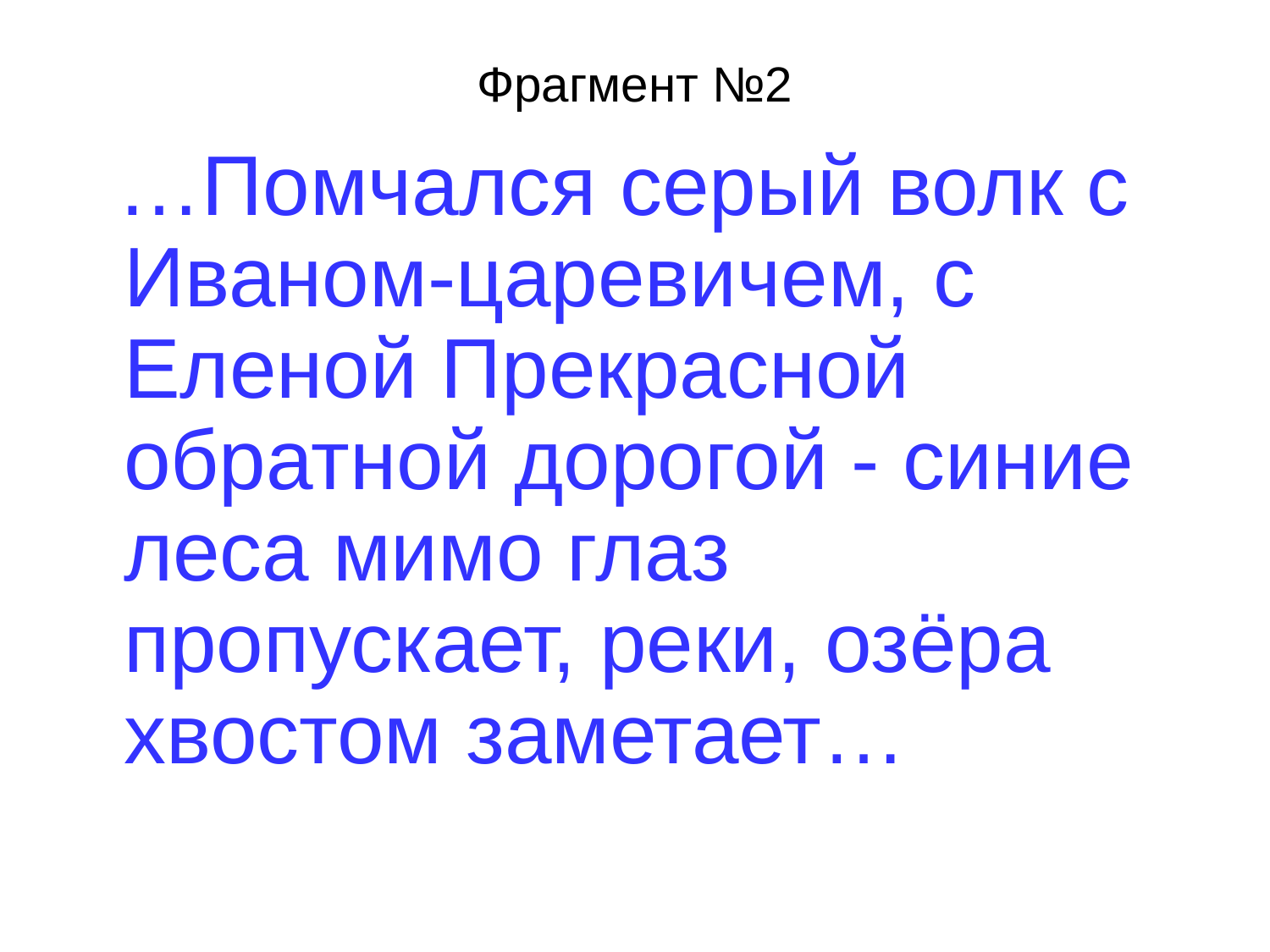

# Фрагмент №2
   …Помчался серый волк с Иваном-царевичем, с Еленой Прекрасной обратной дорогой - синие леса мимо глаз пропускает, реки, озёра хвостом заметает…